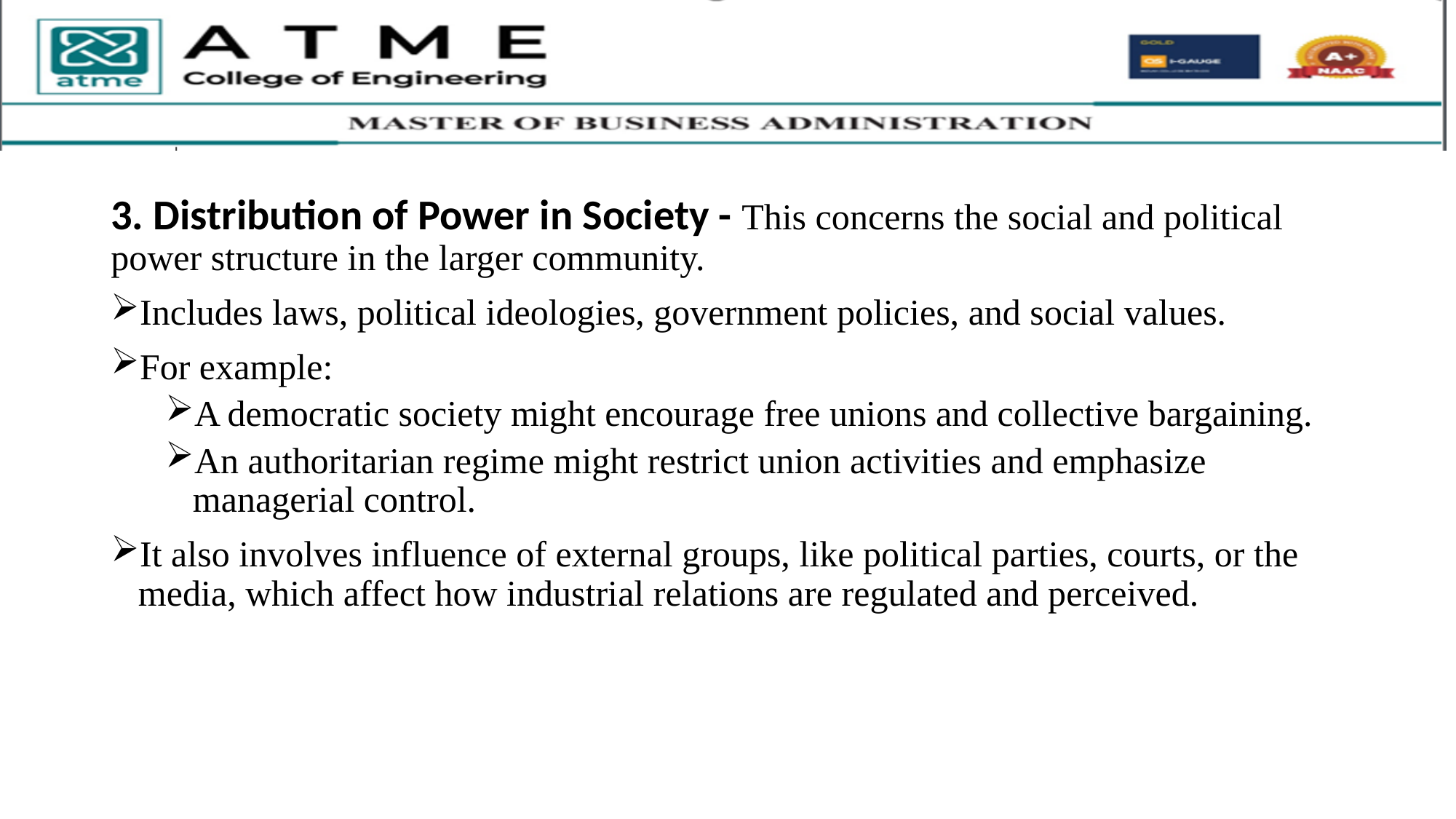

3. Distribution of Power in Society - This concerns the social and political power structure in the larger community.
Includes laws, political ideologies, government policies, and social values.
For example:
A democratic society might encourage free unions and collective bargaining.
An authoritarian regime might restrict union activities and emphasize managerial control.
It also involves influence of external groups, like political parties, courts, or the media, which affect how industrial relations are regulated and perceived.